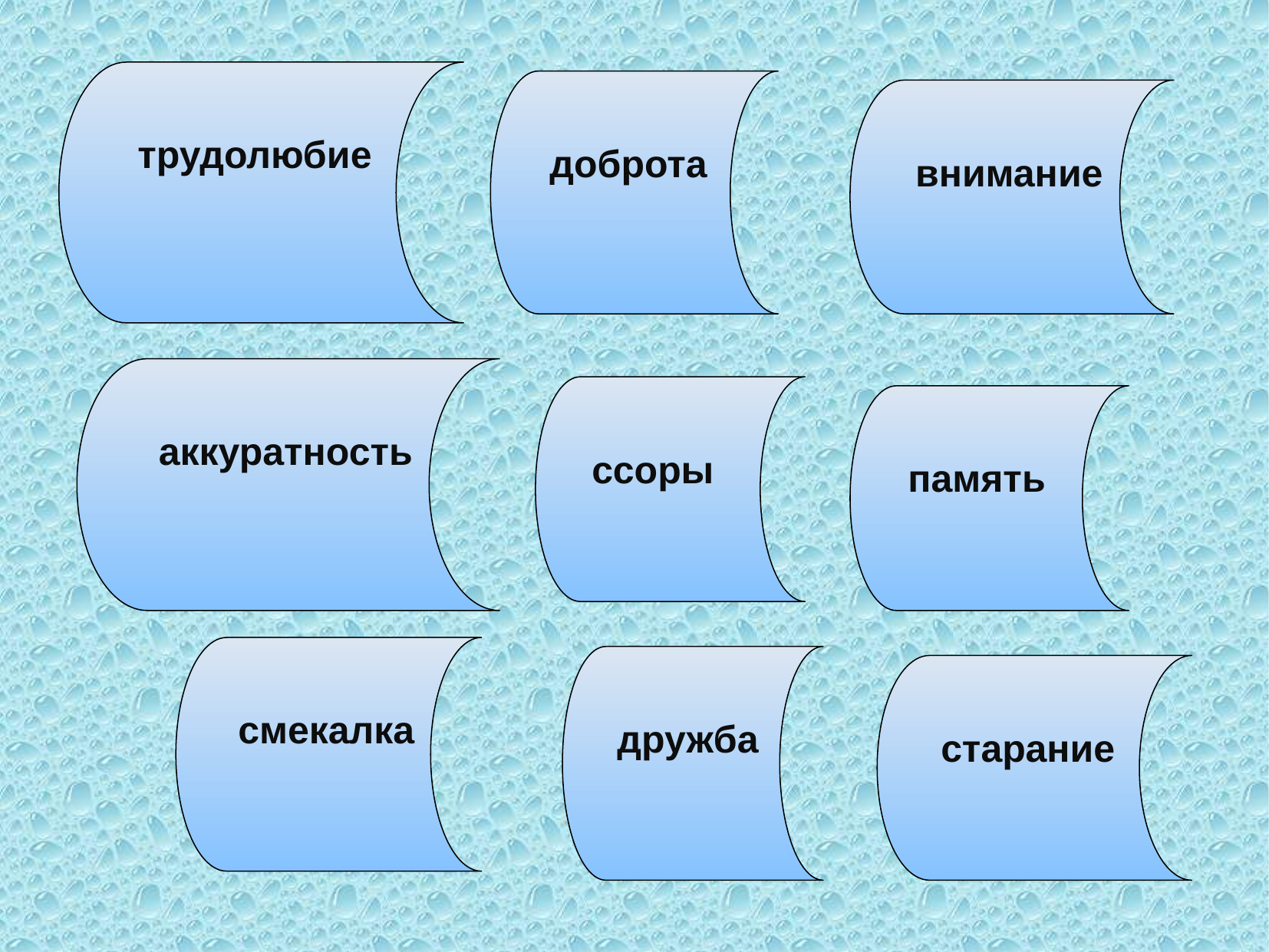

трудолюбие

доброта

внимание

аккуратность

ссоры

память

смекалка

дружба

старание